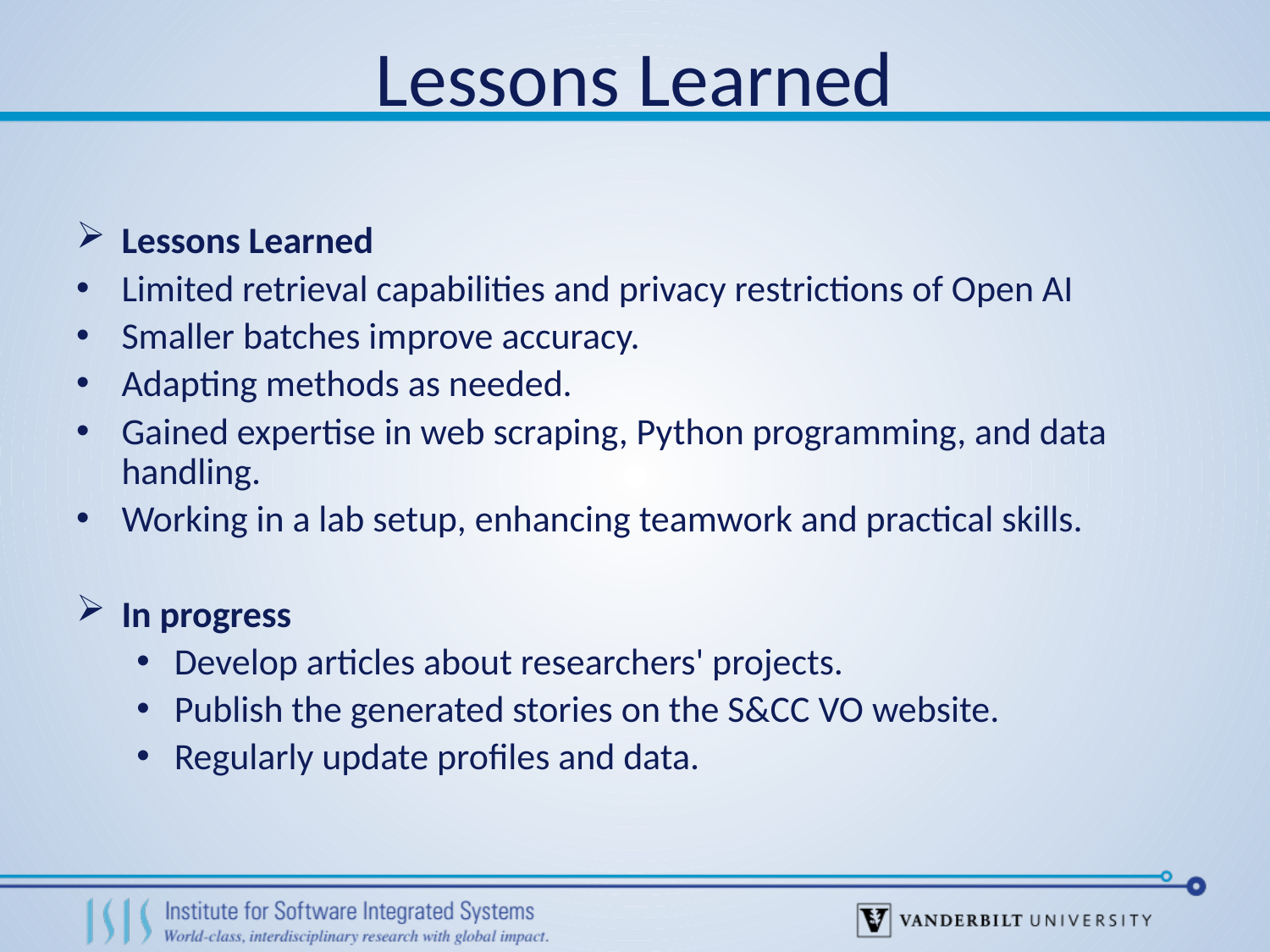

# Lessons Learned

Lessons Learned
Limited retrieval capabilities and privacy restrictions of Open AI
Smaller batches improve accuracy.
Adapting methods as needed.
Gained expertise in web scraping, Python programming, and data handling.
Working in a lab setup, enhancing teamwork and practical skills.

In progress
Develop articles about researchers' projects.
Publish the generated stories on the S&CC VO website.
Regularly update profiles and data.